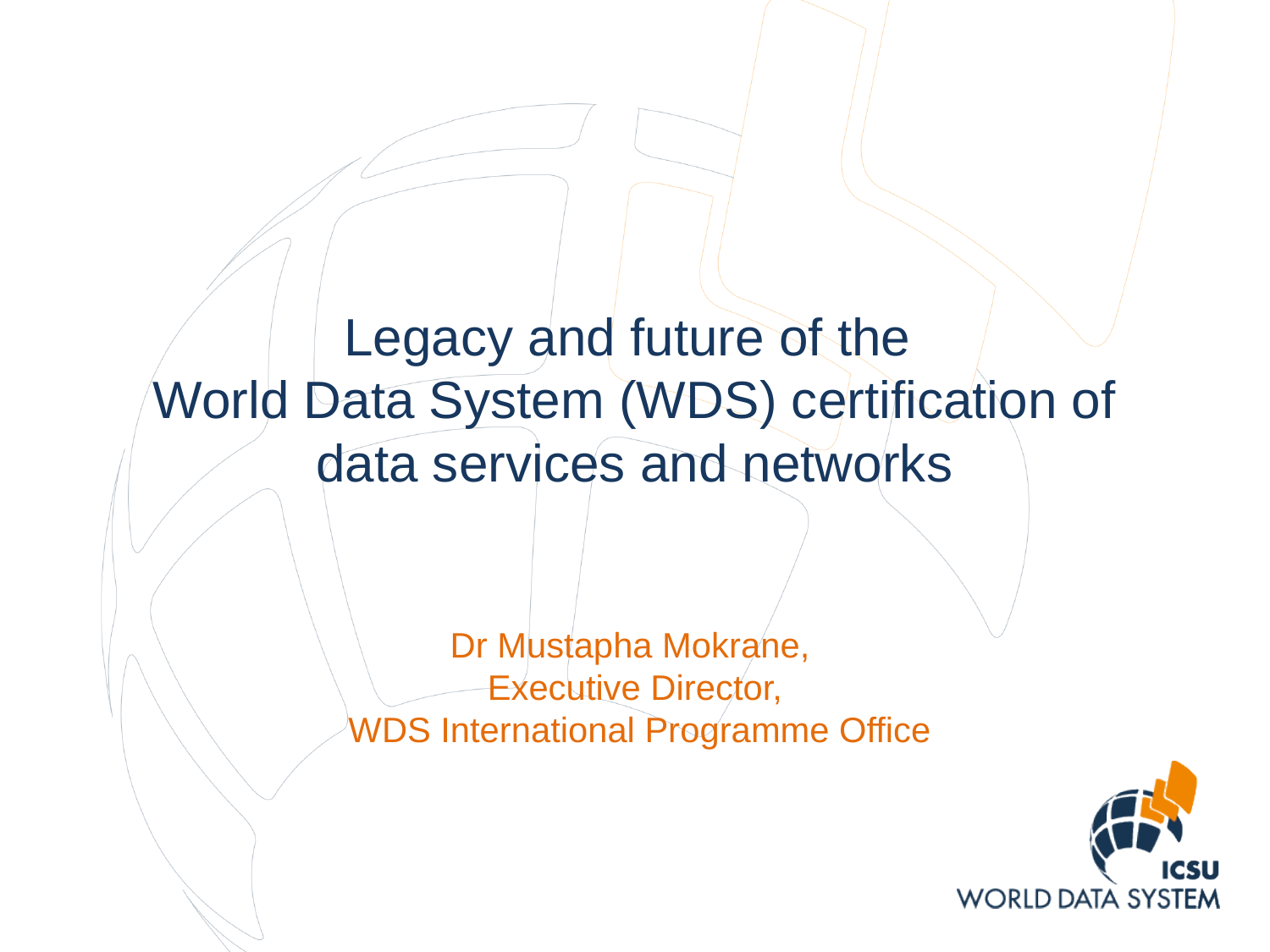

# Legacy and future of the World Data System (WDS) certification of data services and networks
Dr Mustapha Mokrane,
Executive Director,
 WDS International Programme Office